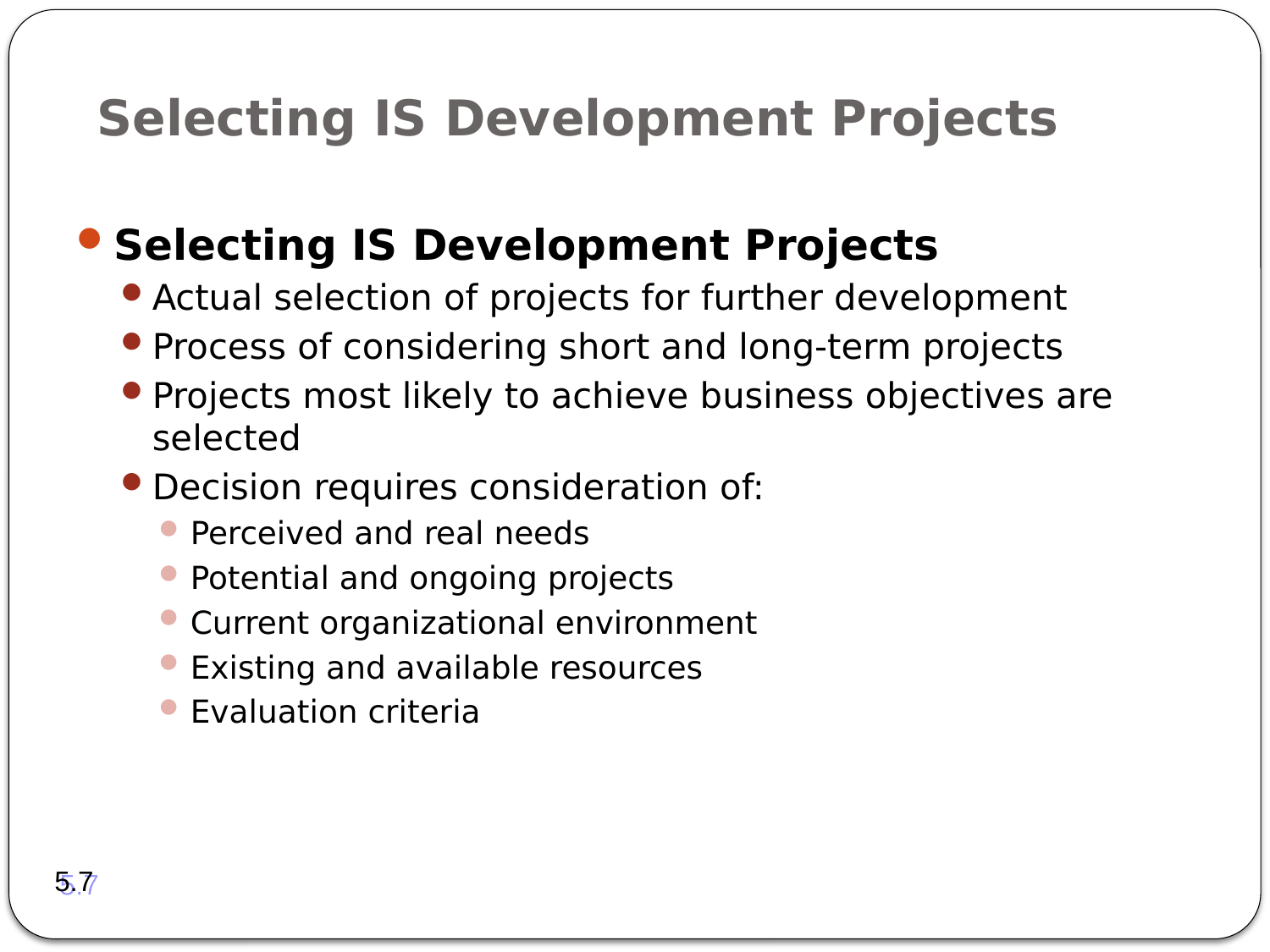

# Selecting IS Development Projects
Selecting IS Development Projects
Actual selection of projects for further development
Process of considering short and long-term projects
Projects most likely to achieve business objectives are selected
Decision requires consideration of:
Perceived and real needs
Potential and ongoing projects
Current organizational environment
Existing and available resources
Evaluation criteria
5.7